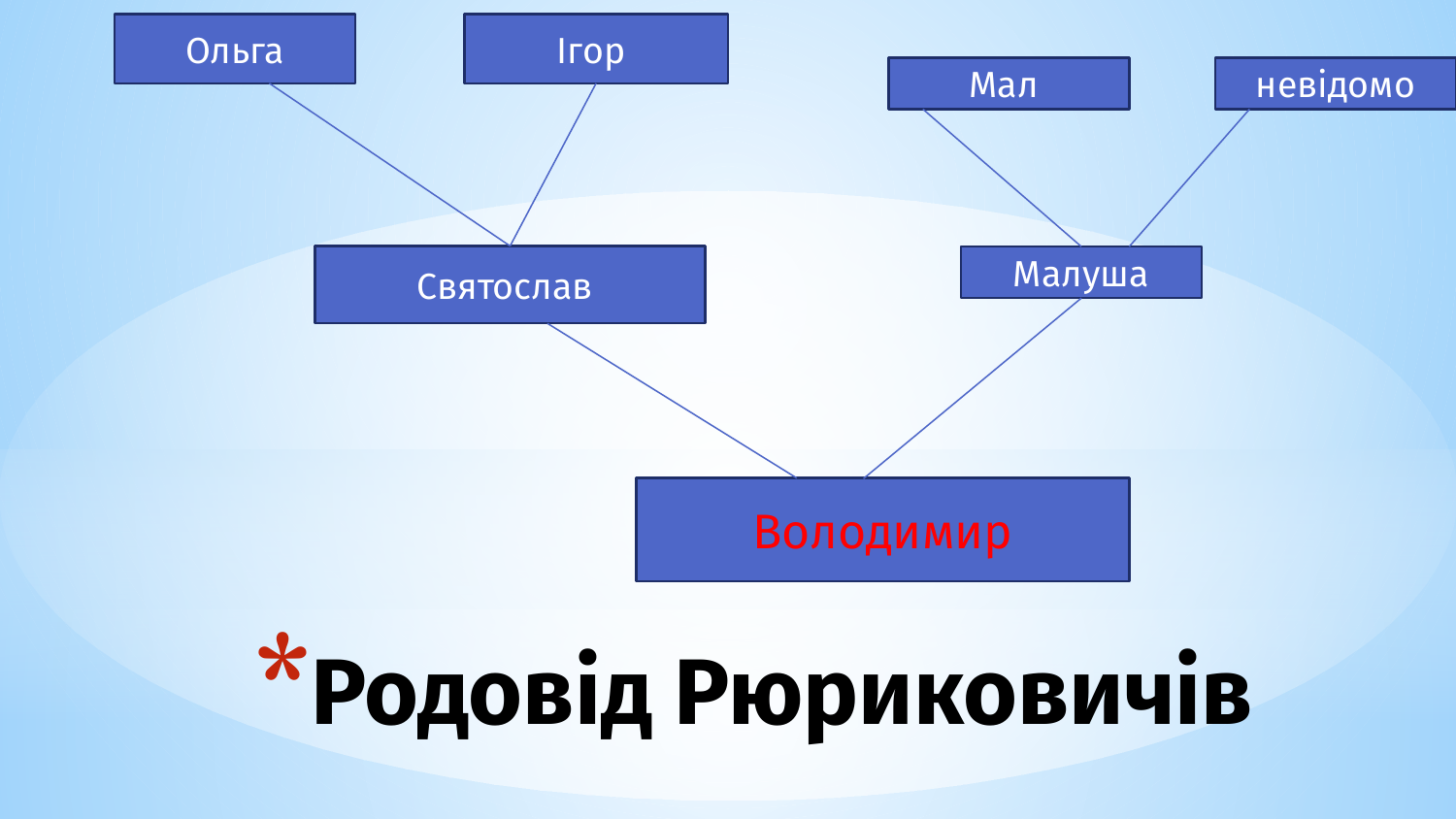

Ольга
Ігор
Мал
невідомо
Святослав
Малуша
Володимир
# Родовід Рюриковичів